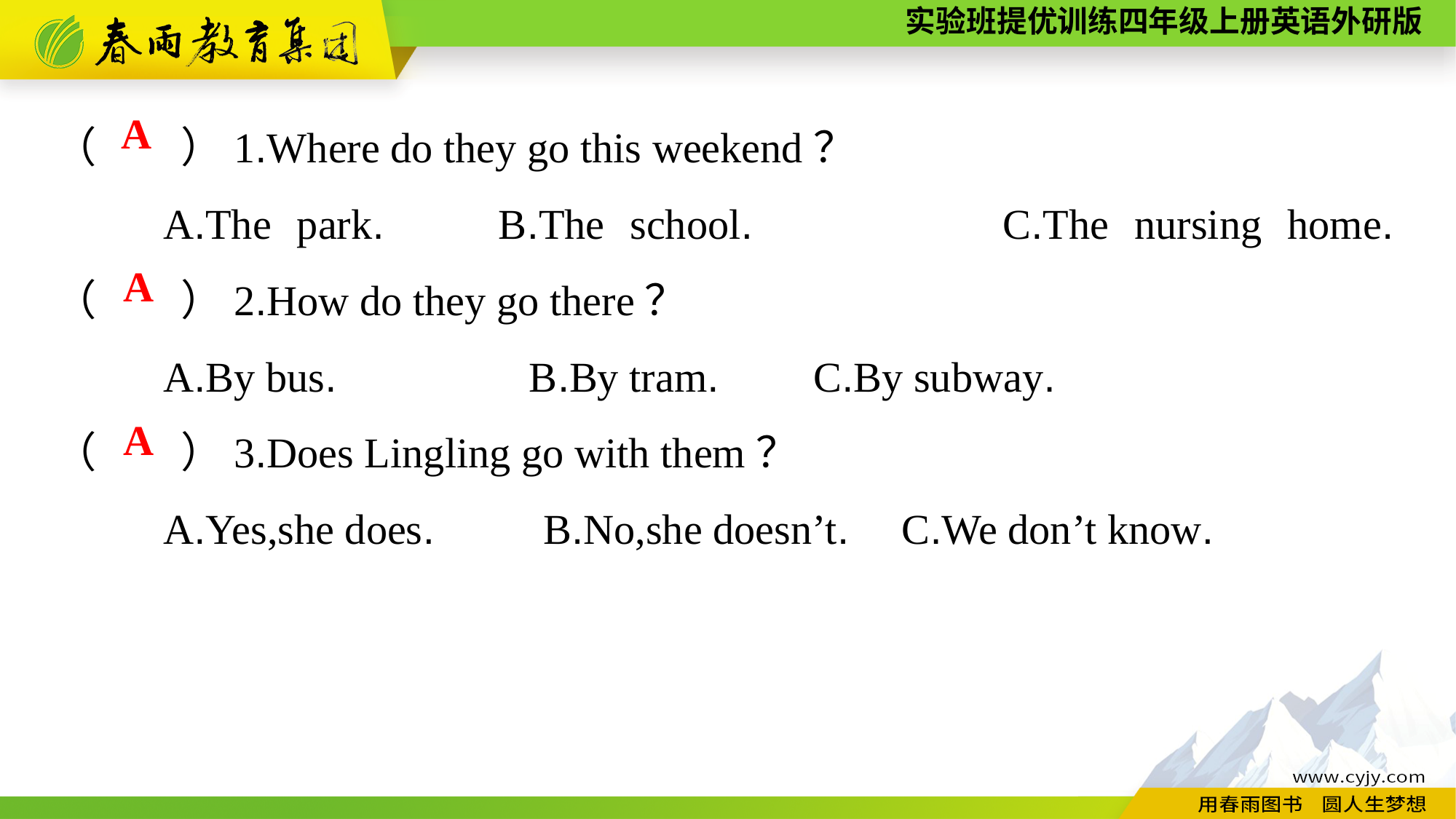

（　　）1.Where do they go this weekend？
	A.The park.	    B.The school.	        C.The nursing home.（　　）2.How do they go there？
	A.By bus.	              B.By tram.        C.By subway.
（　　）3.Does Lingling go with them？
	A.Yes,she does.	　B.No,she doesn’t.     C.We don’t know.
A
A
A